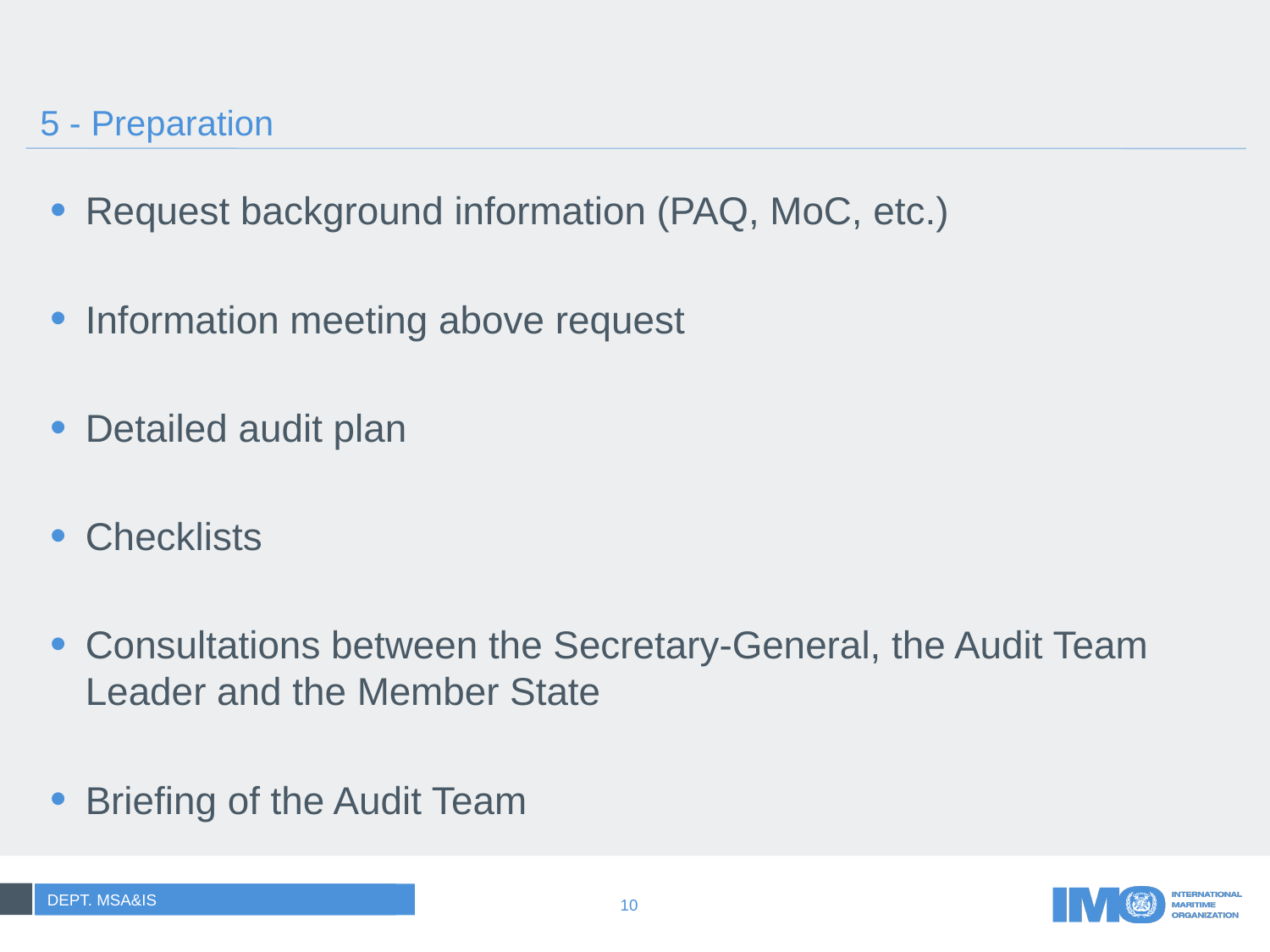

# 5 - Preparation
Request background information (PAQ, MoC, etc.)

Information meeting above request

Detailed audit plan

Checklists

Consultations between the Secretary-General, the Audit Team Leader and the Member State

Briefing of the Audit Team